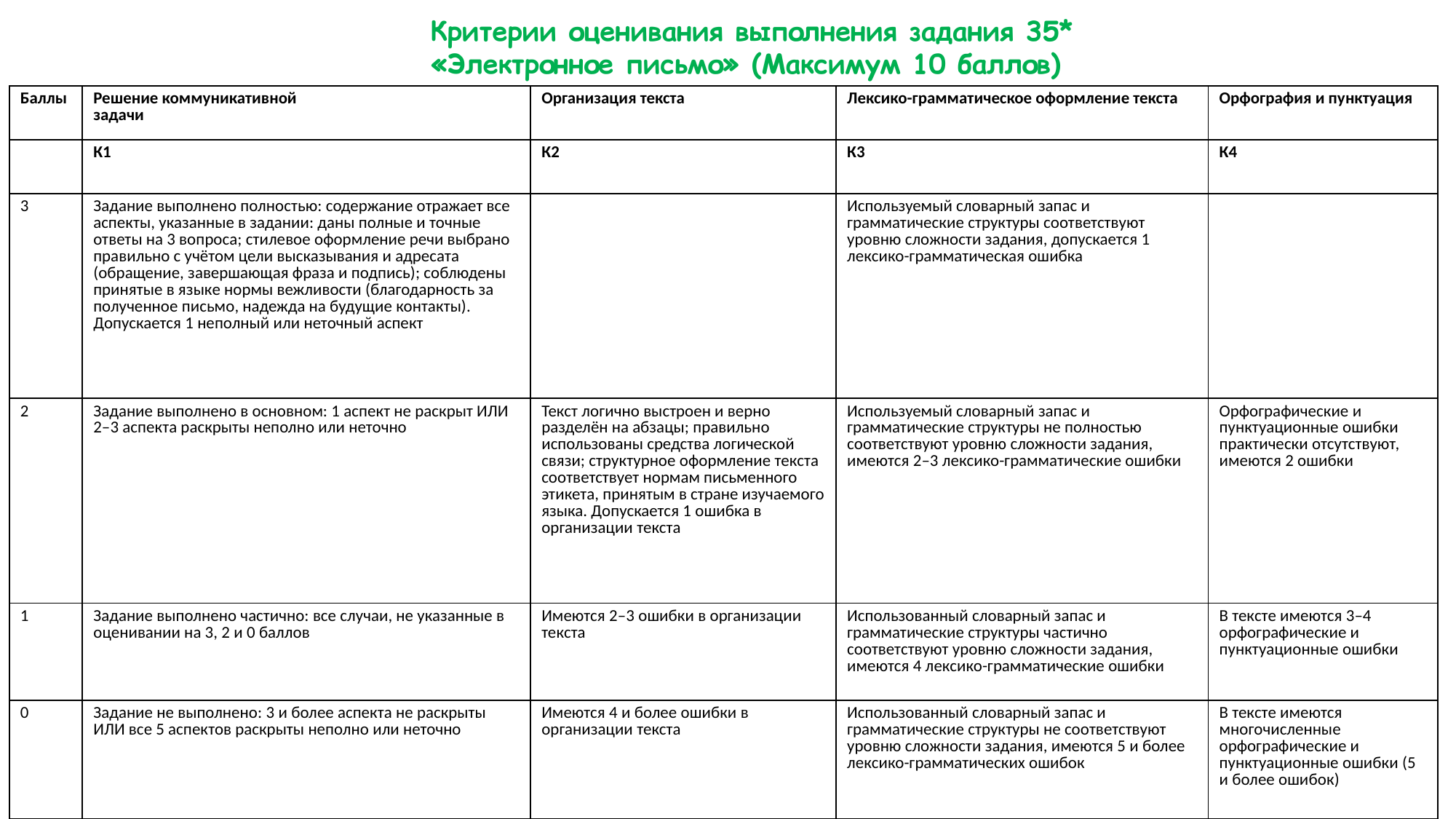

Критерии оценивания выполнения задания 35* «Электронное письмо» (Максимум 10 баллов)
| Баллы | Решение коммуникативной задачи | Организация текста | Лексико-грамматическое оформление текста | Орфография и пунктуация |
| --- | --- | --- | --- | --- |
|  | К1 | К2 | К3 | К4 |
| 3 | Задание выполнено полностью: содержание отражает все аспекты, указанные в задании: даны полные и точные ответы на 3 вопроса; стилевое оформление речи выбрано правильно с учётом цели высказывания и адресата (обращение, завершающая фраза и подпись); соблюдены принятые в языке нормы вежливости (благодарность за полученное письмо, надежда на будущие контакты). Допускается 1 неполный или неточный аспект |  | Используемый словарный запас и грамматические структуры соответствуют уровню сложности задания, допускается 1 лексико-грамматическая ошибка |  |
| 2 | Задание выполнено в основном: 1 аспект не раскрыт ИЛИ 2–3 аспекта раскрыты неполно или неточно | Текст логично выстроен и верно разделён на абзацы; правильно использованы средства логической связи; структурное оформление текста соответствует нормам письменного этикета, принятым в стране изучаемого языка. Допускается 1 ошибка в организации текста | Используемый словарный запас и грамматические структуры не полностью соответствуют уровню сложности задания, имеются 2–3 лексико-грамматические ошибки | Орфографические и пунктуационные ошибки практически отсутствуют, имеются 2 ошибки |
| 1 | Задание выполнено частично: все случаи, не указанные в оценивании на 3, 2 и 0 баллов | Имеются 2–3 ошибки в организации текста | Использованный словарный запас и грамматические структуры частично соответствуют уровню сложности задания, имеются 4 лексико-грамматические ошибки | В тексте имеются 3–4 орфографические и пунктуационные ошибки |
| 0 | Задание не выполнено: 3 и более аспекта не раскрыты ИЛИ все 5 аспектов раскрыты неполно или неточно | Имеются 4 и более ошибки в организации текста | Использованный словарный запас и грамматические структуры не соответствуют уровню сложности задания, имеются 5 и более лексико-грамматических ошибок | В тексте имеются многочисленные орфографические и пунктуационные ошибки (5 и более ошибок) |